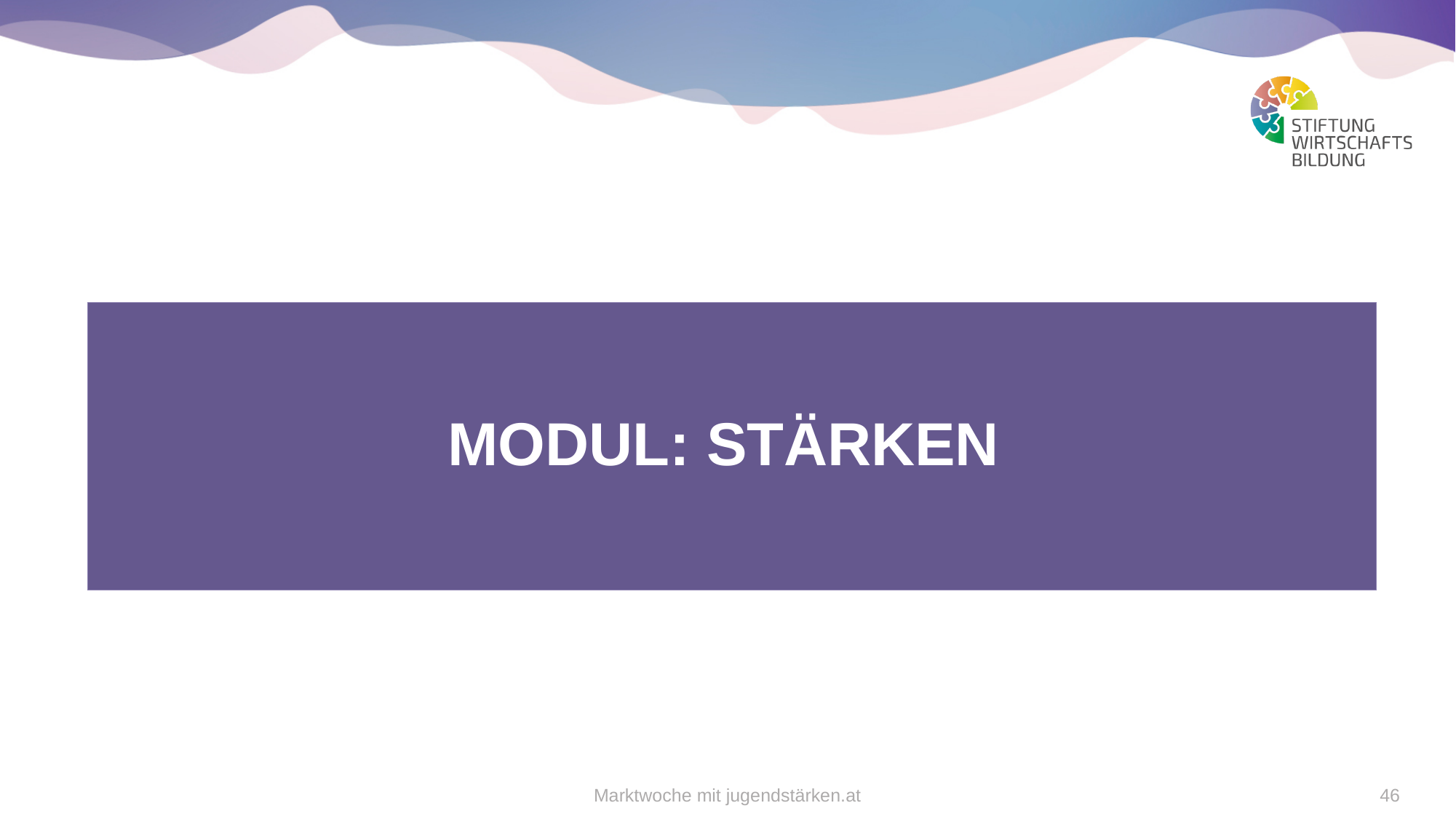

# Modul: stärken
Marktwoche mit jugendstärken.at
46